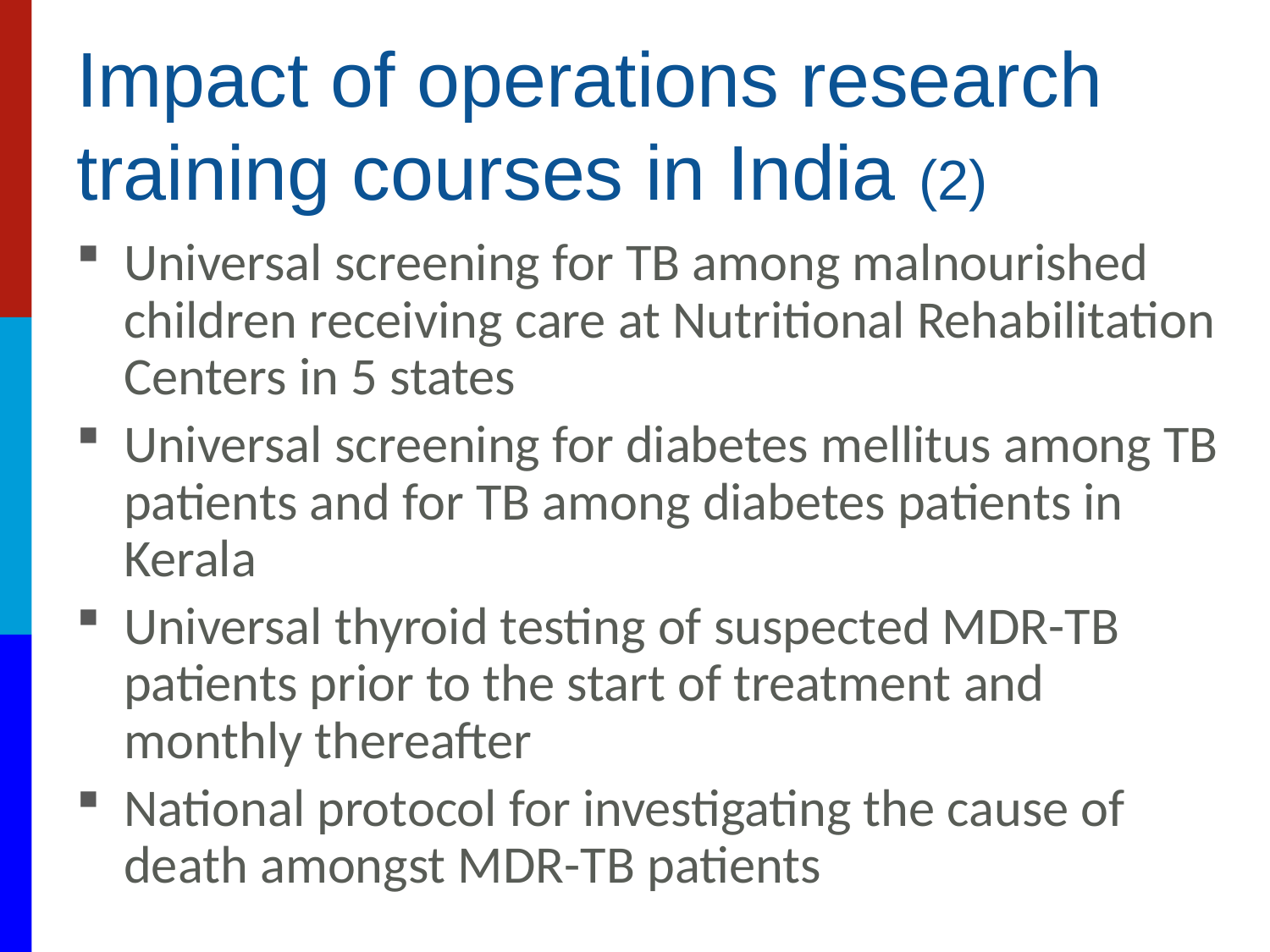

# Impact of operations research training courses in India (2)
Universal screening for TB among malnourished children receiving care at Nutritional Rehabilitation Centers in 5 states
Universal screening for diabetes mellitus among TB patients and for TB among diabetes patients in Kerala
Universal thyroid testing of suspected MDR-TB patients prior to the start of treatment and monthly thereafter
National protocol for investigating the cause of death amongst MDR-TB patients